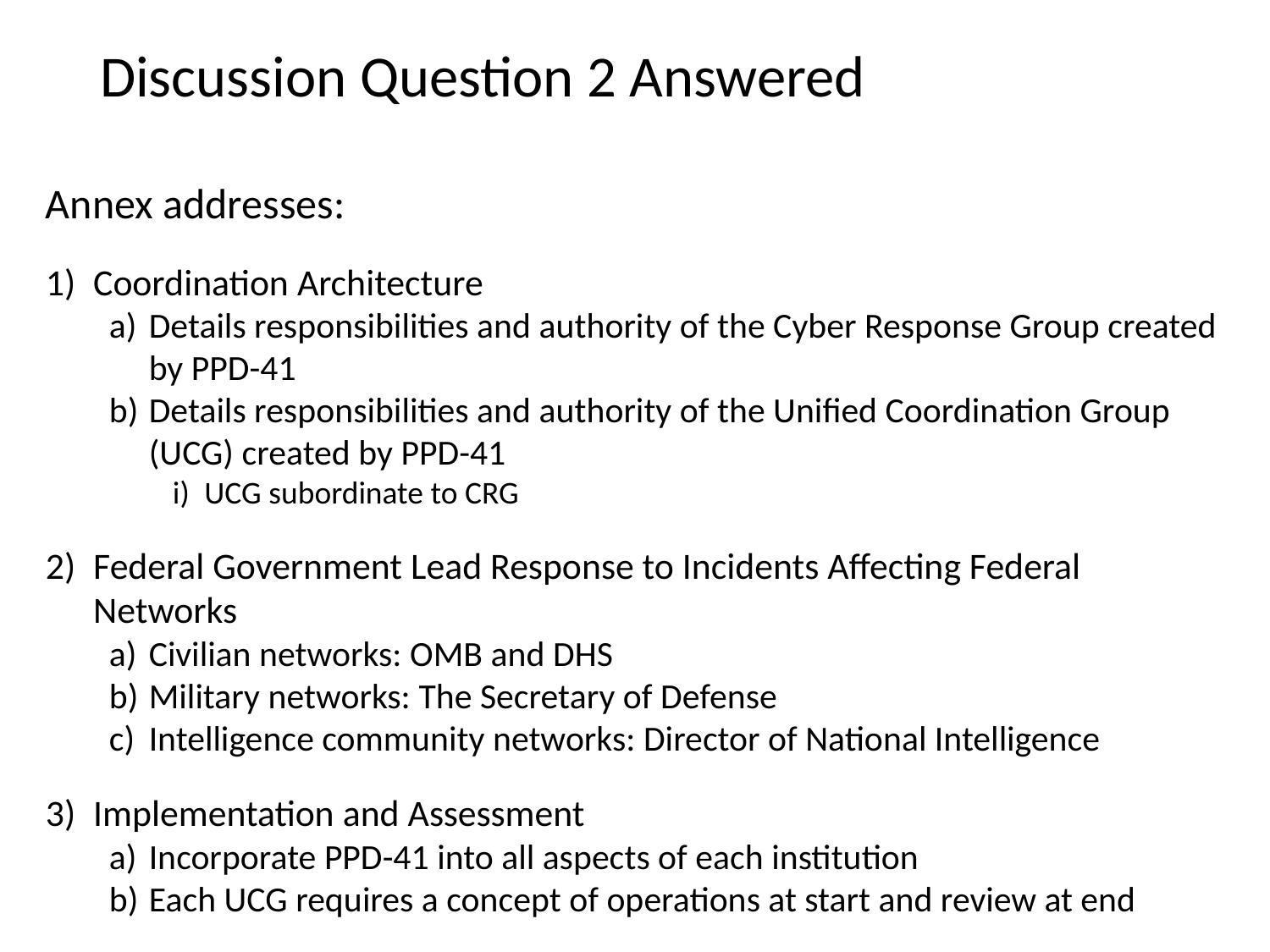

# Discussion Question 2 Answered
Annex addresses:

Coordination Architecture
Details responsibilities and authority of the Cyber Response Group created by PPD-41
Details responsibilities and authority of the Unified Coordination Group (UCG) created by PPD-41
UCG subordinate to CRG

Federal Government Lead Response to Incidents Affecting Federal Networks
Civilian networks: OMB and DHS
Military networks: The Secretary of Defense
Intelligence community networks: Director of National Intelligence

Implementation and Assessment
Incorporate PPD-41 into all aspects of each institution
Each UCG requires a concept of operations at start and review at end